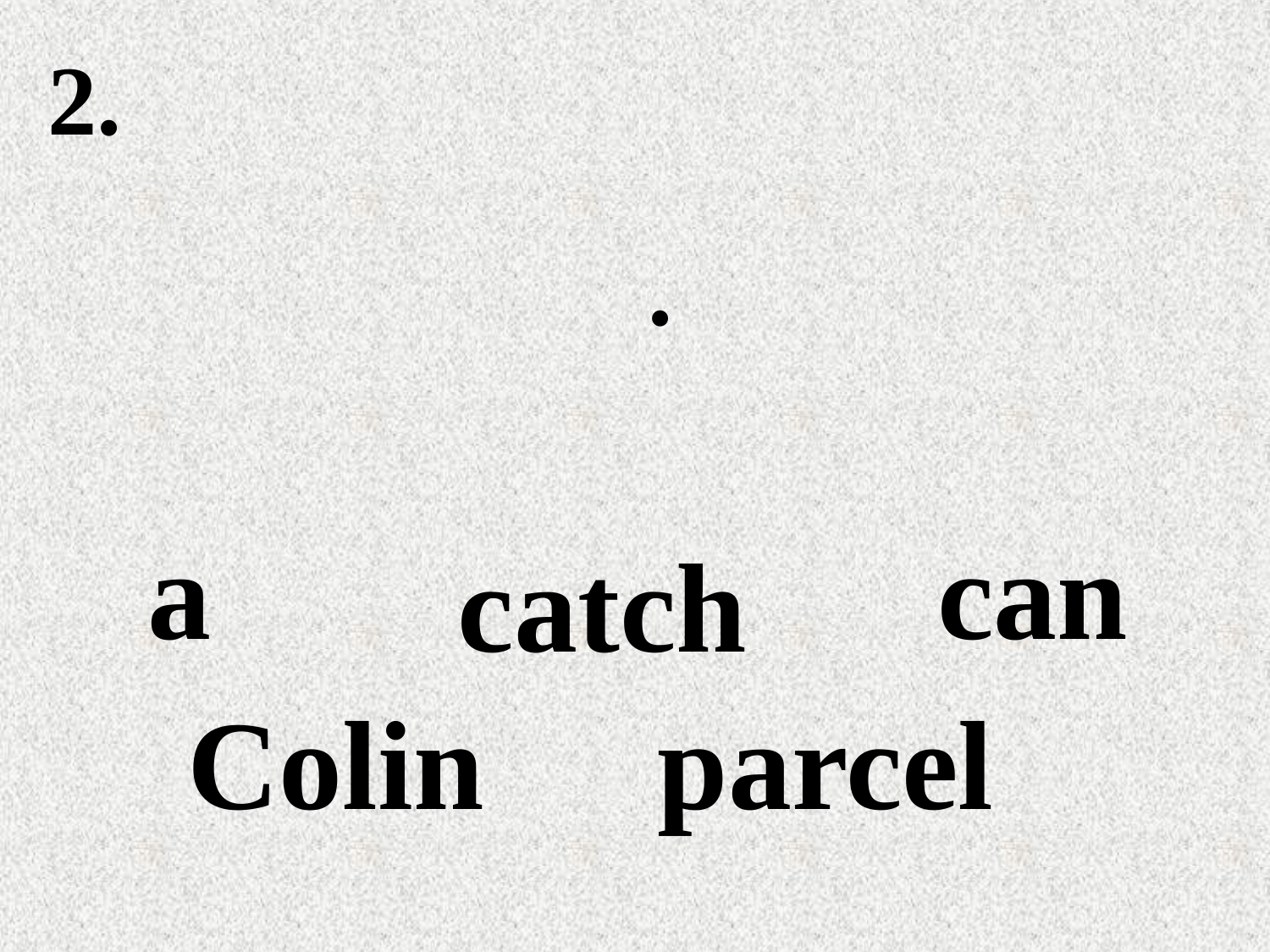

2.
.
catch
a
can
Colin
parcel